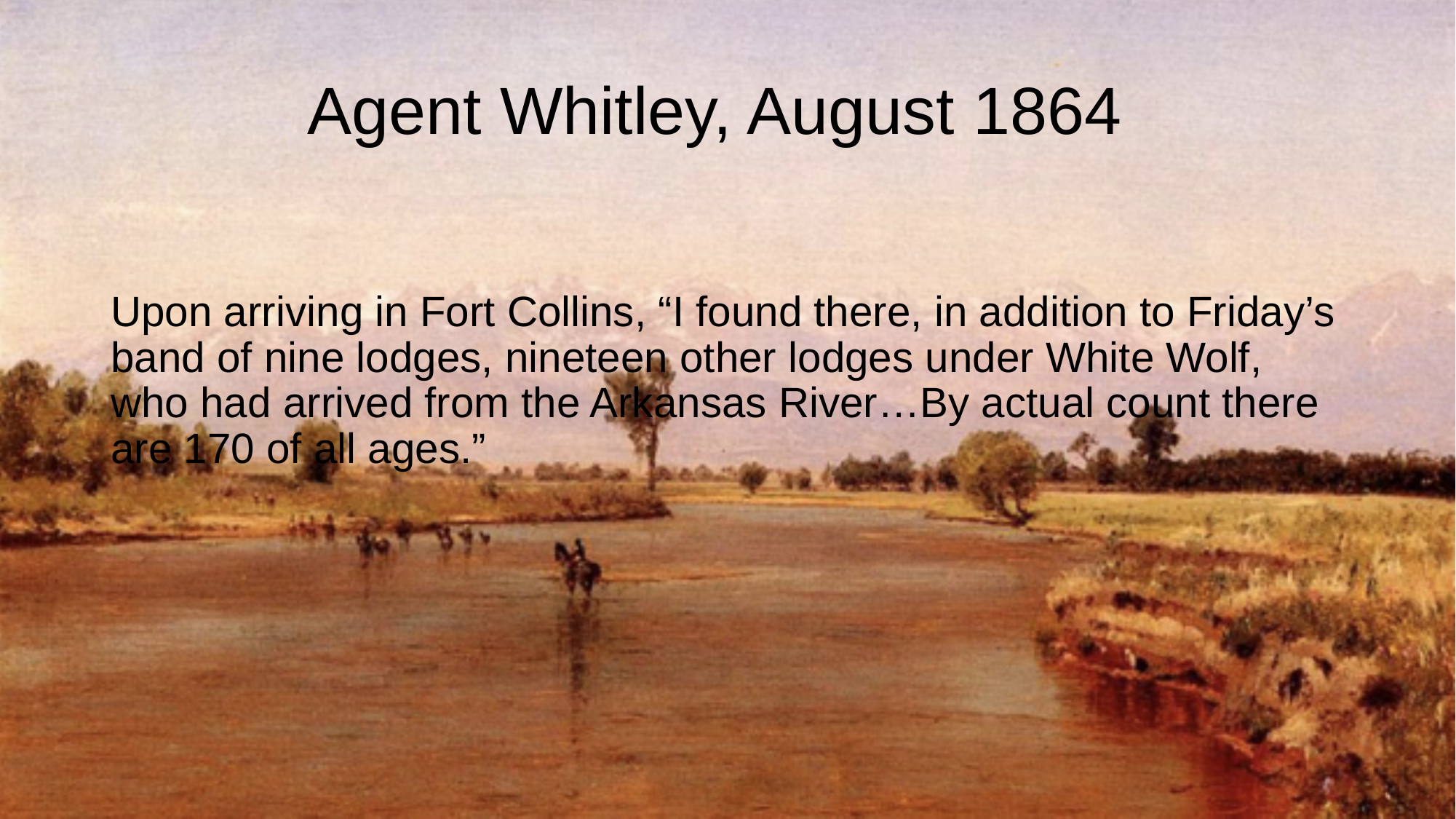

# Agent Whitley, August 1864

Upon arriving in Fort Collins, “I found there, in addition to Friday’s band of nine lodges, nineteen other lodges under White Wolf, who had arrived from the Arkansas River…By actual count there are 170 of all ages.”